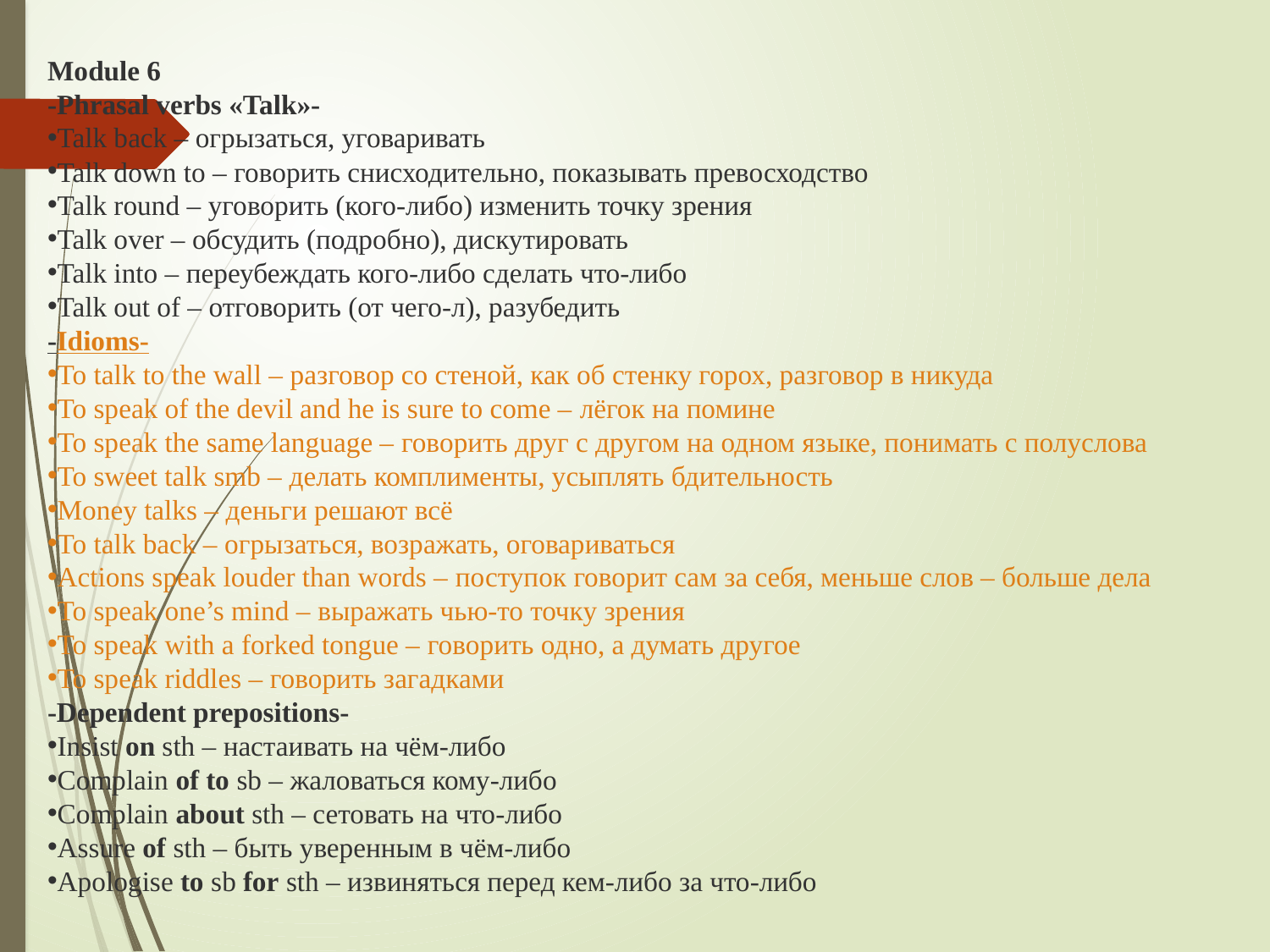

Module 6
-Phrasal verbs «Talk»-
Talk back – огрызаться, уговаривать
Talk down to – говорить снисходительно, показывать превосходство
Talk round – уговорить (кого-либо) изменить точку зрения
Talk over – обсудить (подробно), дискутировать
Talk into – переубеждать кого-либо сделать что-либо
Talk out of – отговорить (от чего-л), разубедить
-Idioms-
To talk to the wall – разговор со стеной, как об стенку горох, разговор в никуда
To speak of the devil and he is sure to come – лёгок на помине
To speak the same language – говорить друг с другом на одном языке, понимать с полуслова
To sweet talk smb – делать комплименты, усыплять бдительность
Money talks – деньги решают всё
To talk back – огрызаться, возражать, оговариваться
Actions speak louder than words – поступок говорит сам за себя, меньше слов – больше дела
To speak one’s mind – выражать чью-то точку зрения
To speak with a forked tongue – говорить одно, а думать другое
To speak riddles – говорить загадками
-Dependent prepositions-
Insist on sth – настаивать на чём-либо
Complain of to sb – жаловаться кому-либо
Complain about sth – сетовать на что-либо
Assure of sth – быть уверенным в чём-либо
Apologise to sb for sth – извиняться перед кем-либо за что-либо